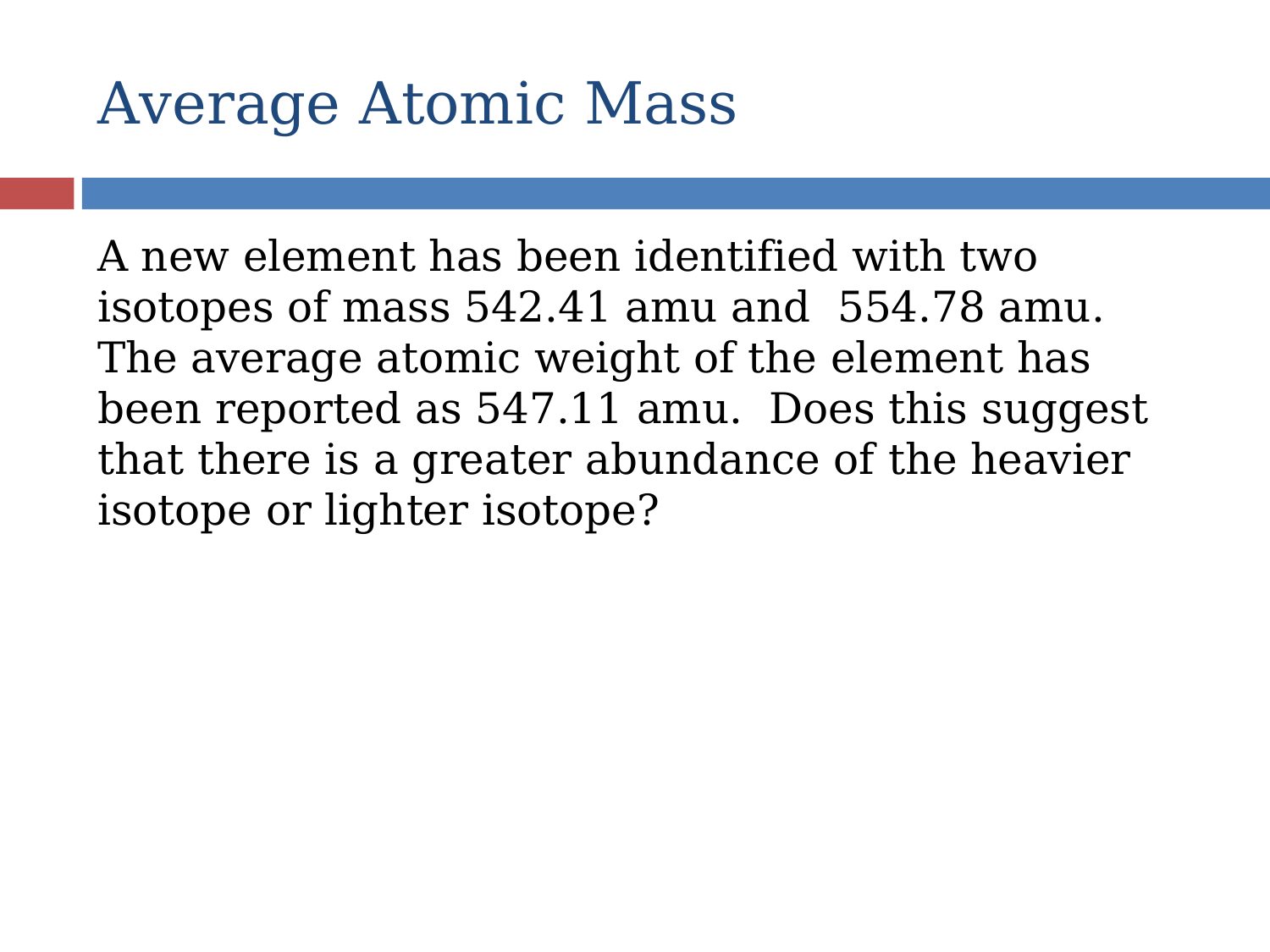

# Average Atomic Mass
A new element has been identified with two isotopes of mass 542.41 amu and  554.78 amu.  The average atomic weight of the element has been reported as 547.11 amu.  Does this suggest that there is a greater abundance of the heavier isotope or lighter isotope?